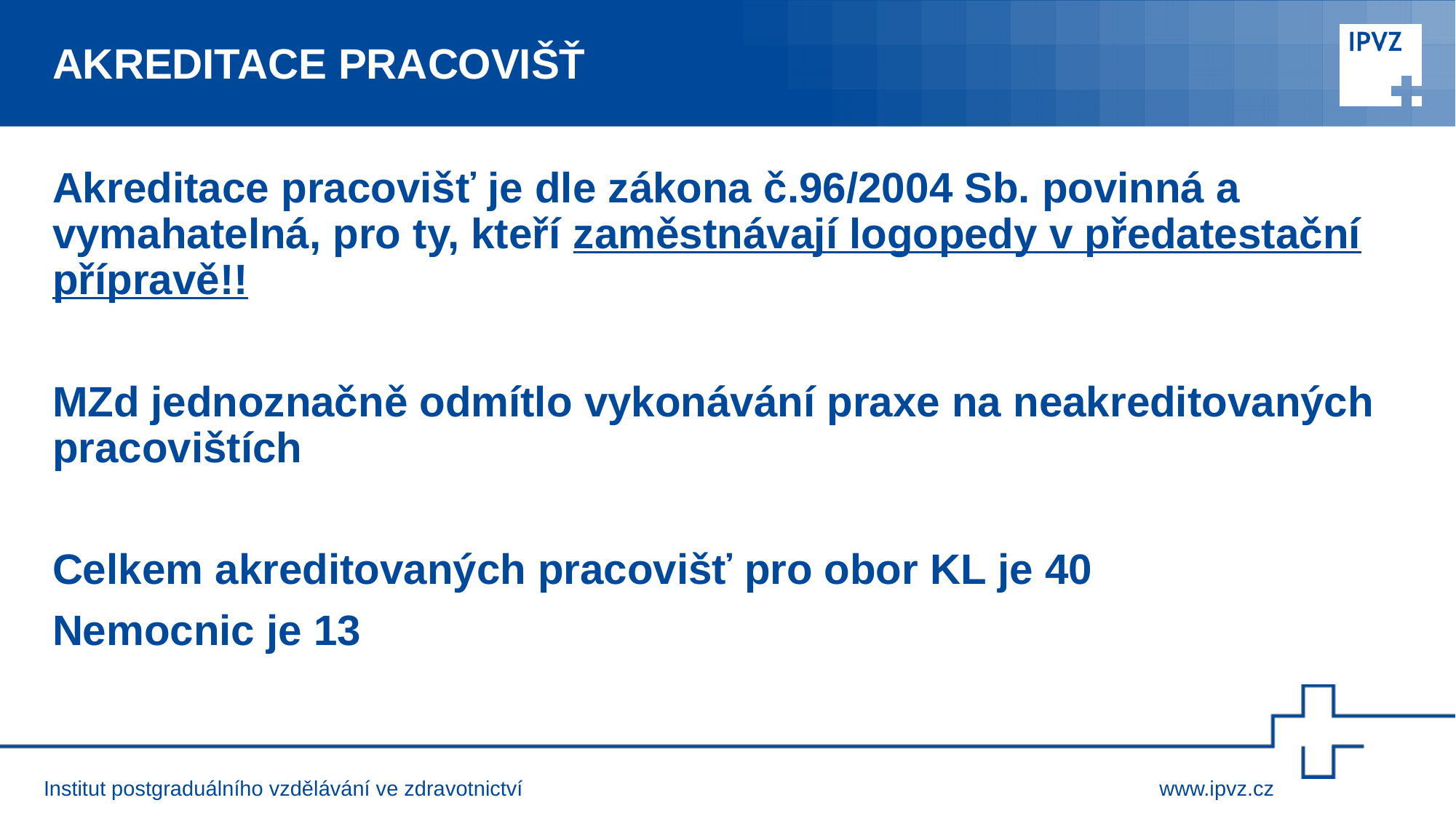

# AKREDITACE PRACOVIŠŤ
Akreditace pracovišť je dle zákona č.96/2004 Sb. povinná a vymahatelná, pro ty, kteří zaměstnávají logopedy v předatestační přípravě!!

MZd jednoznačně odmítlo vykonávání praxe na neakreditovaných pracovištích

Celkem akreditovaných pracovišť pro obor KL je 40
Nemocnic je 13